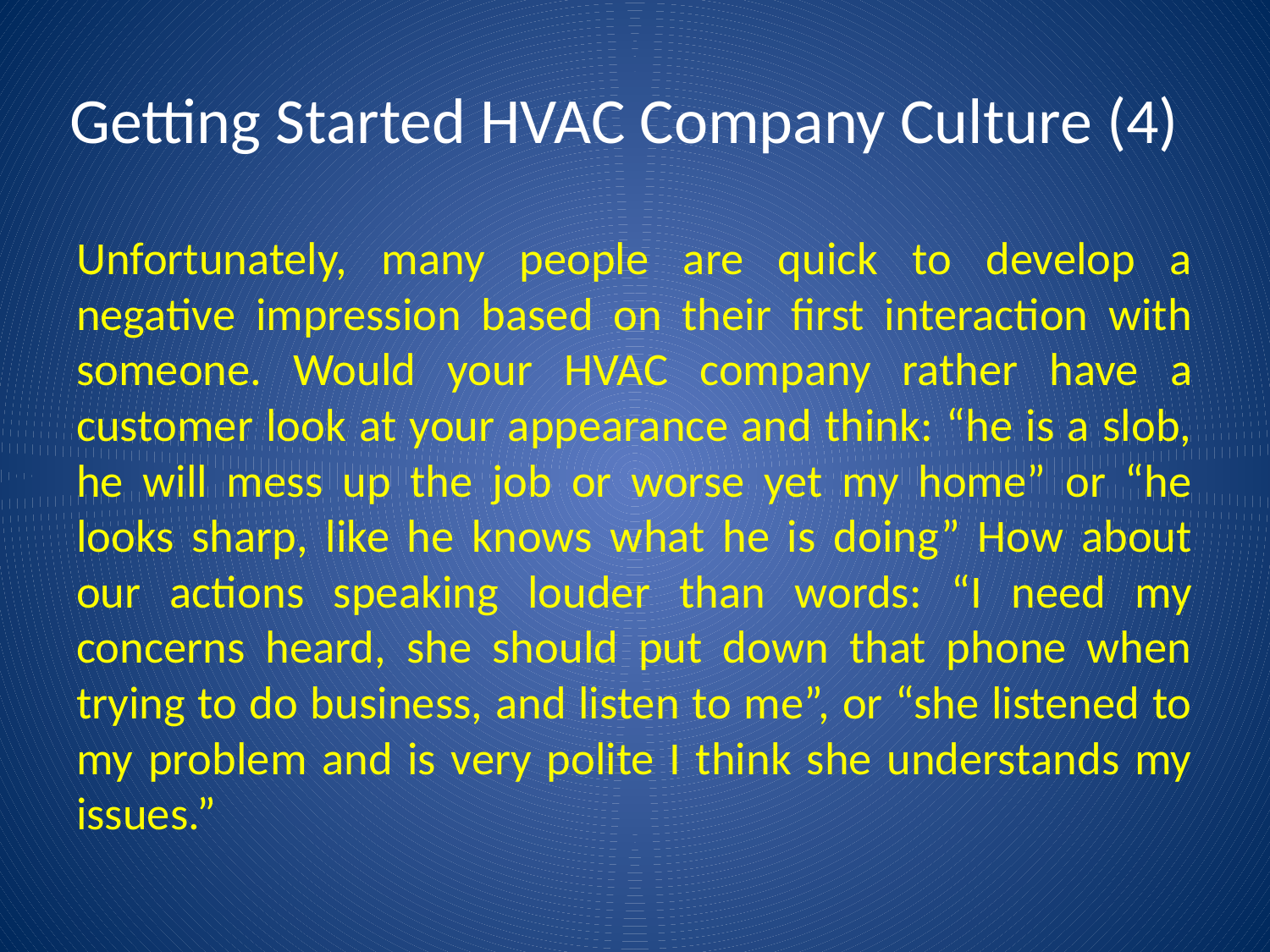

# Getting Started HVAC Company Culture (4)
Unfortunately, many people are quick to develop a negative impression based on their first interaction with someone. Would your HVAC company rather have a customer look at your appearance and think: “he is a slob, he will mess up the job or worse yet my home” or “he looks sharp, like he knows what he is doing” How about our actions speaking louder than words: “I need my concerns heard, she should put down that phone when trying to do business, and listen to me”, or “she listened to my problem and is very polite I think she understands my issues.”